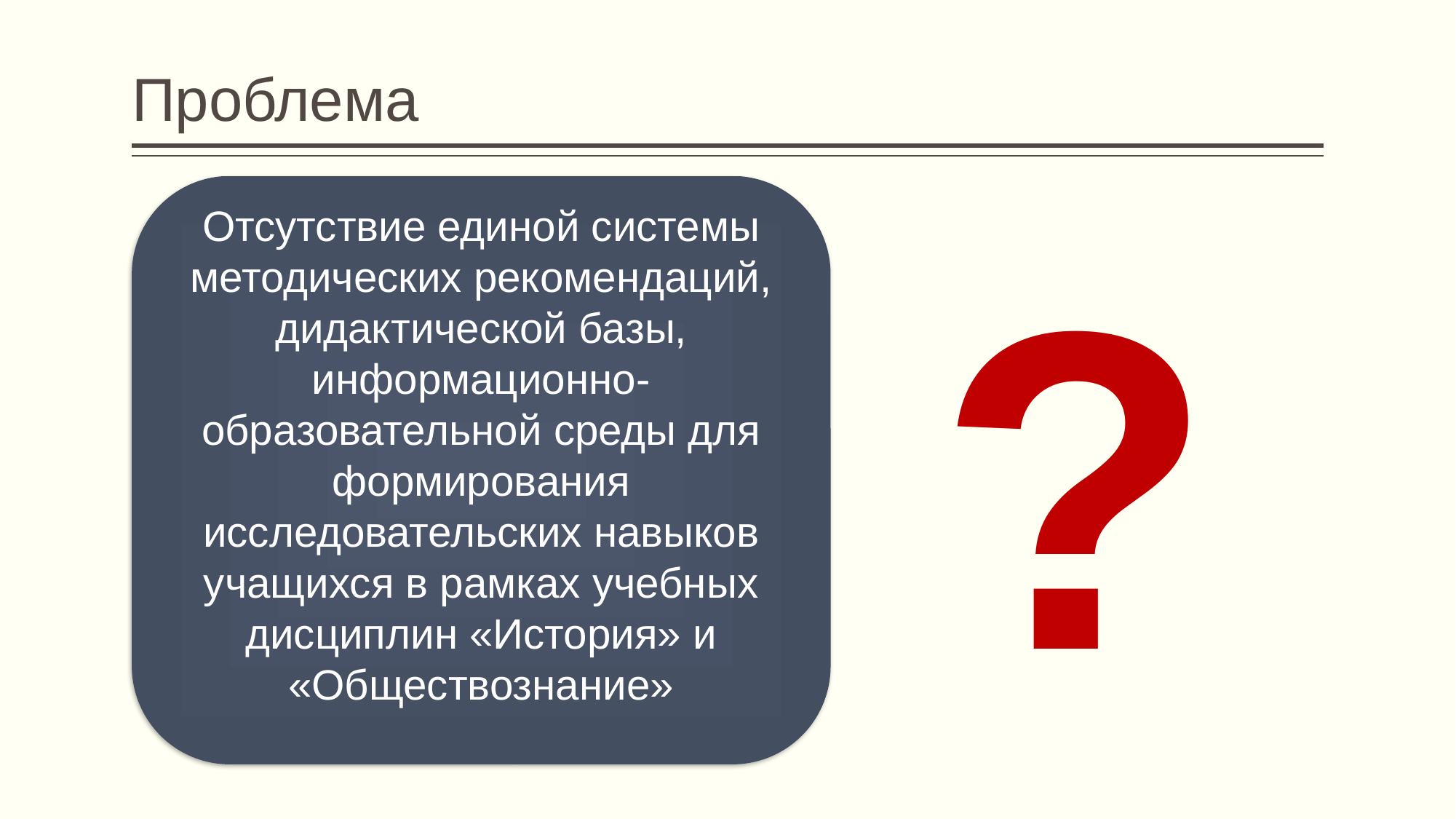

# Проблема
Отсутствие единой системы методических рекомендаций, дидактической базы, информационно-образовательной среды для формирования исследовательских навыков учащихся в рамках учебных дисциплин «История» и «Обществознание»

?!